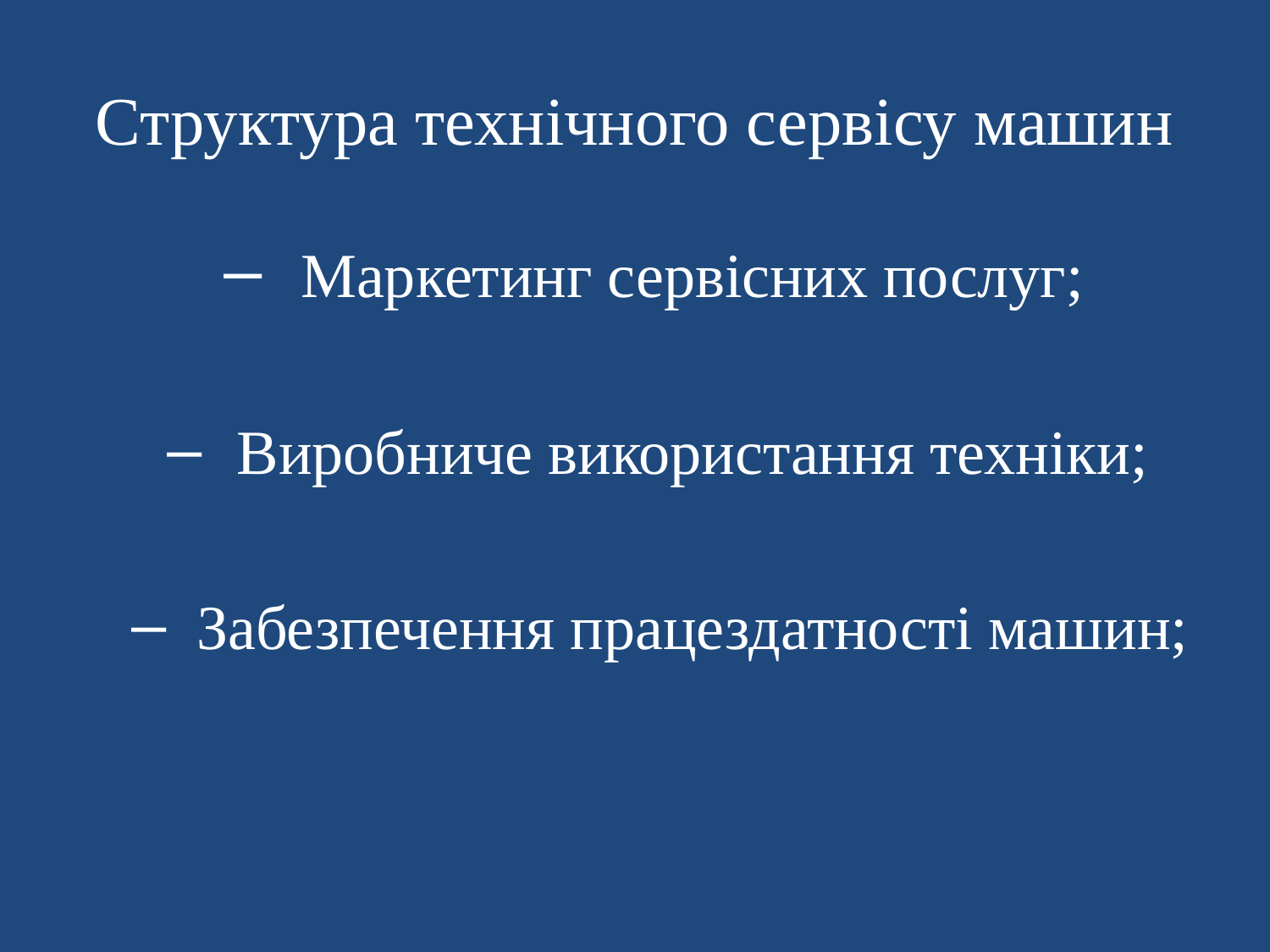

# Структура технічного сервісу машин
 Маркетинг сервісних послуг;

 Виробниче використання техніки;

 Забезпечення працездатності машин;